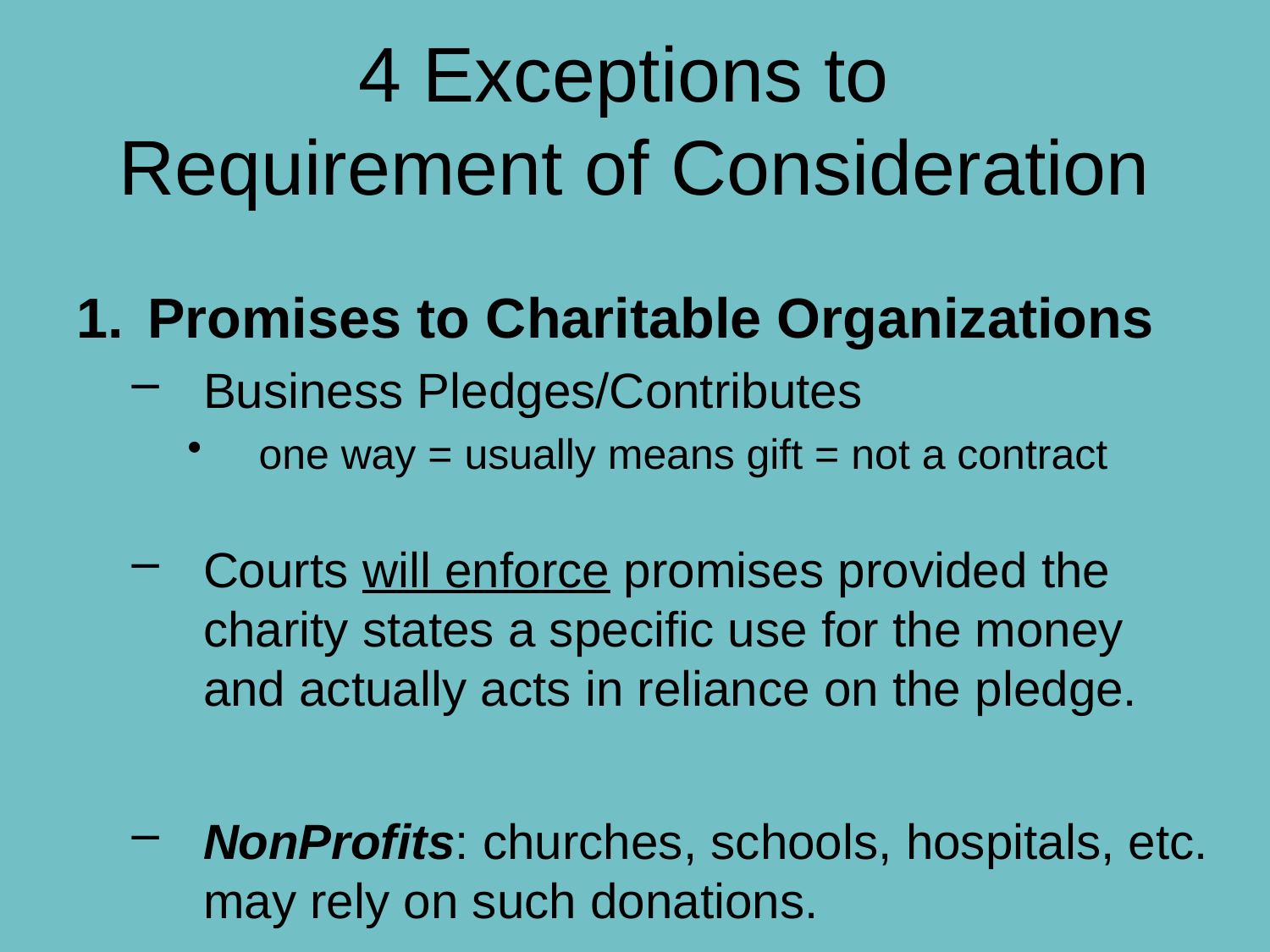

# 4 Exceptions to Requirement of Consideration
Promises to Charitable Organizations
Business Pledges/Contributes
one way = usually means gift = not a contract
Courts will enforce promises provided the charity states a specific use for the money and actually acts in reliance on the pledge.

NonProfits: churches, schools, hospitals, etc. may rely on such donations.